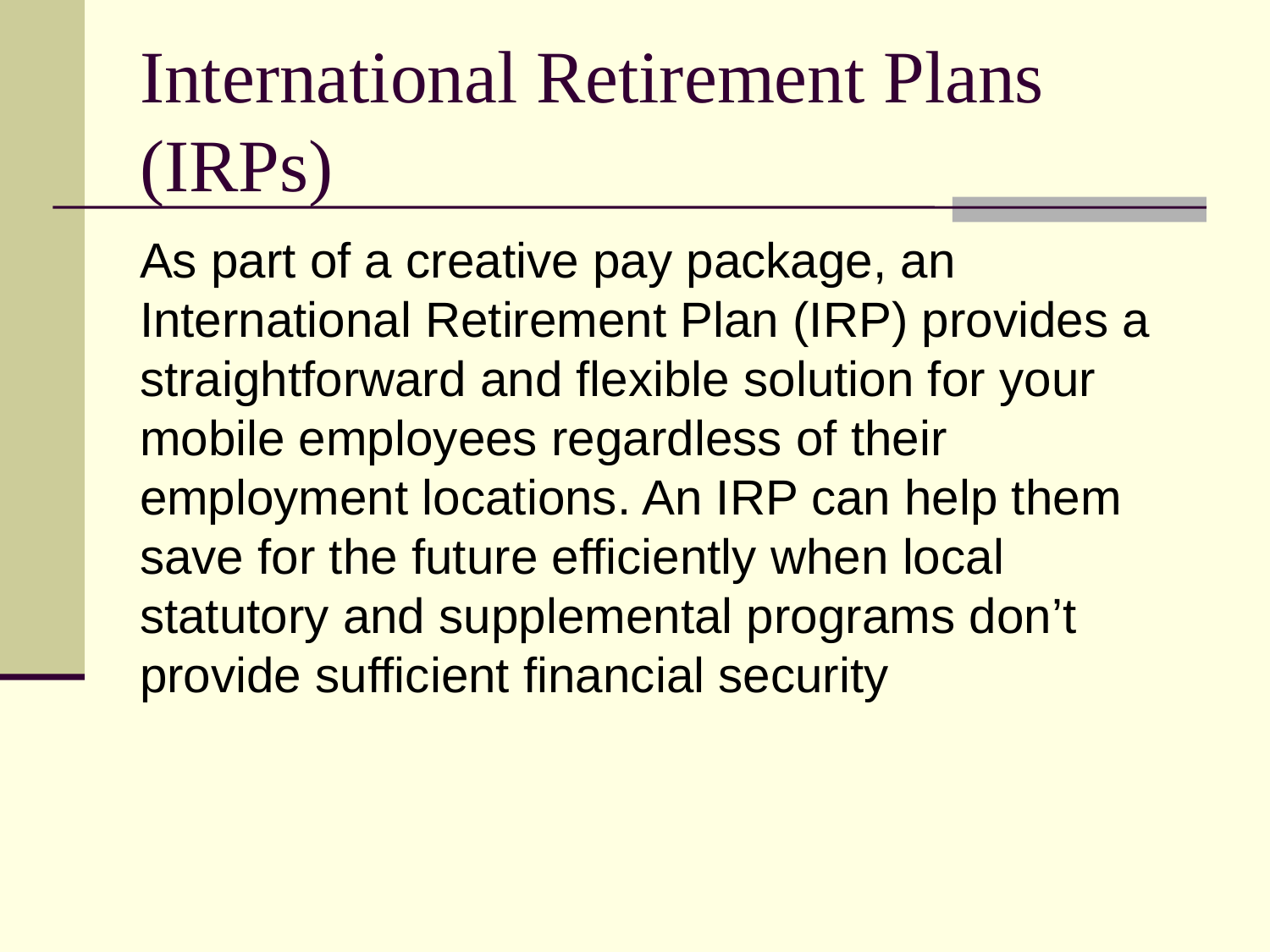

# International Retirement Plans (IRPs)
As part of a creative pay package, an International Retirement Plan (IRP) provides a straightforward and flexible solution for your mobile employees regardless of their employment locations. An IRP can help them save for the future efficiently when local statutory and supplemental programs don’t provide sufficient financial security